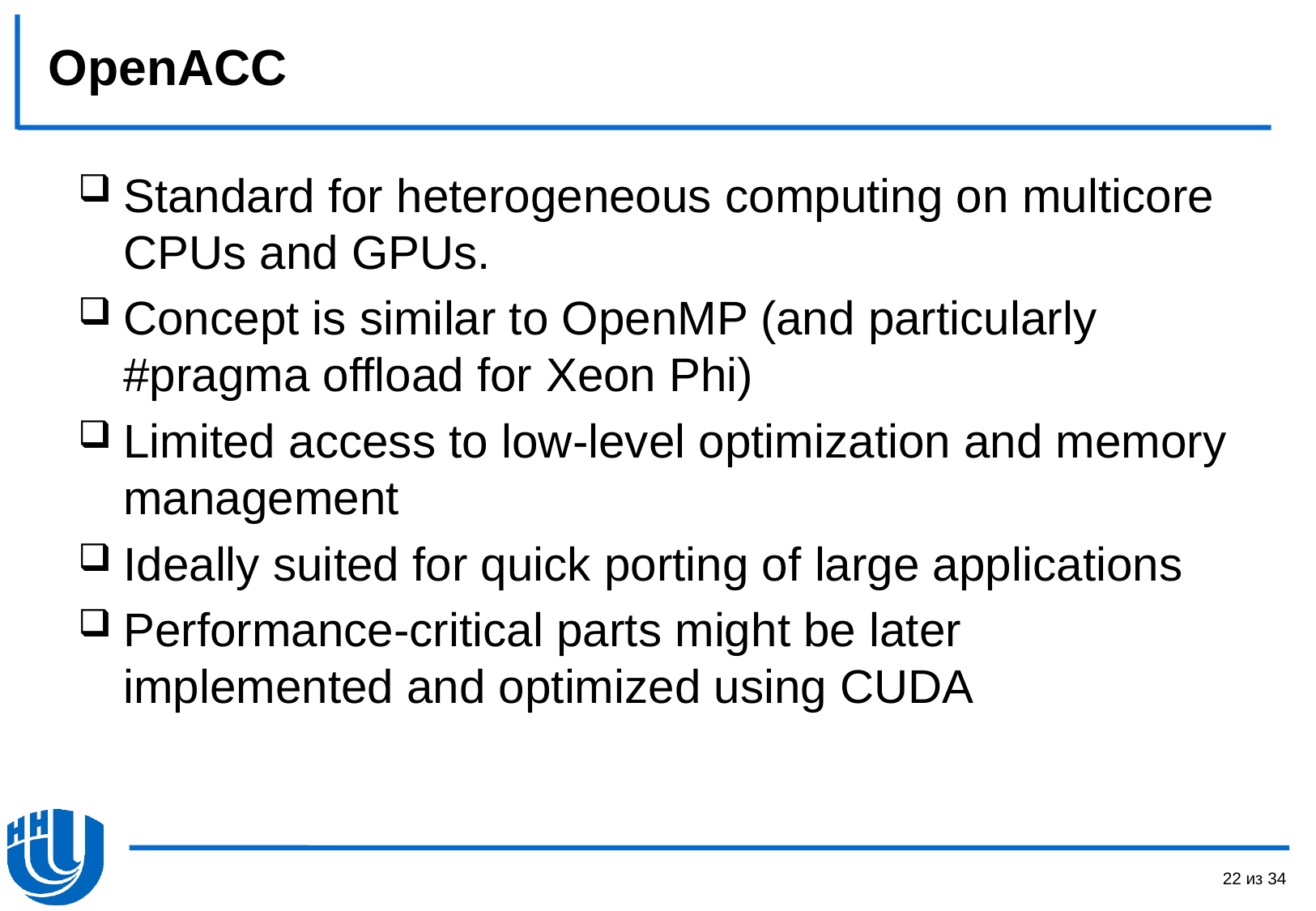

# OpenACC
Standard for heterogeneous computing on multicore CPUs and GPUs.
Concept is similar to OpenMP (and particularly #pragma offload for Xeon Phi)
Limited access to low-level optimization and memory management
Ideally suited for quick porting of large applications
Performance-critical parts might be later implemented and optimized using CUDA

22